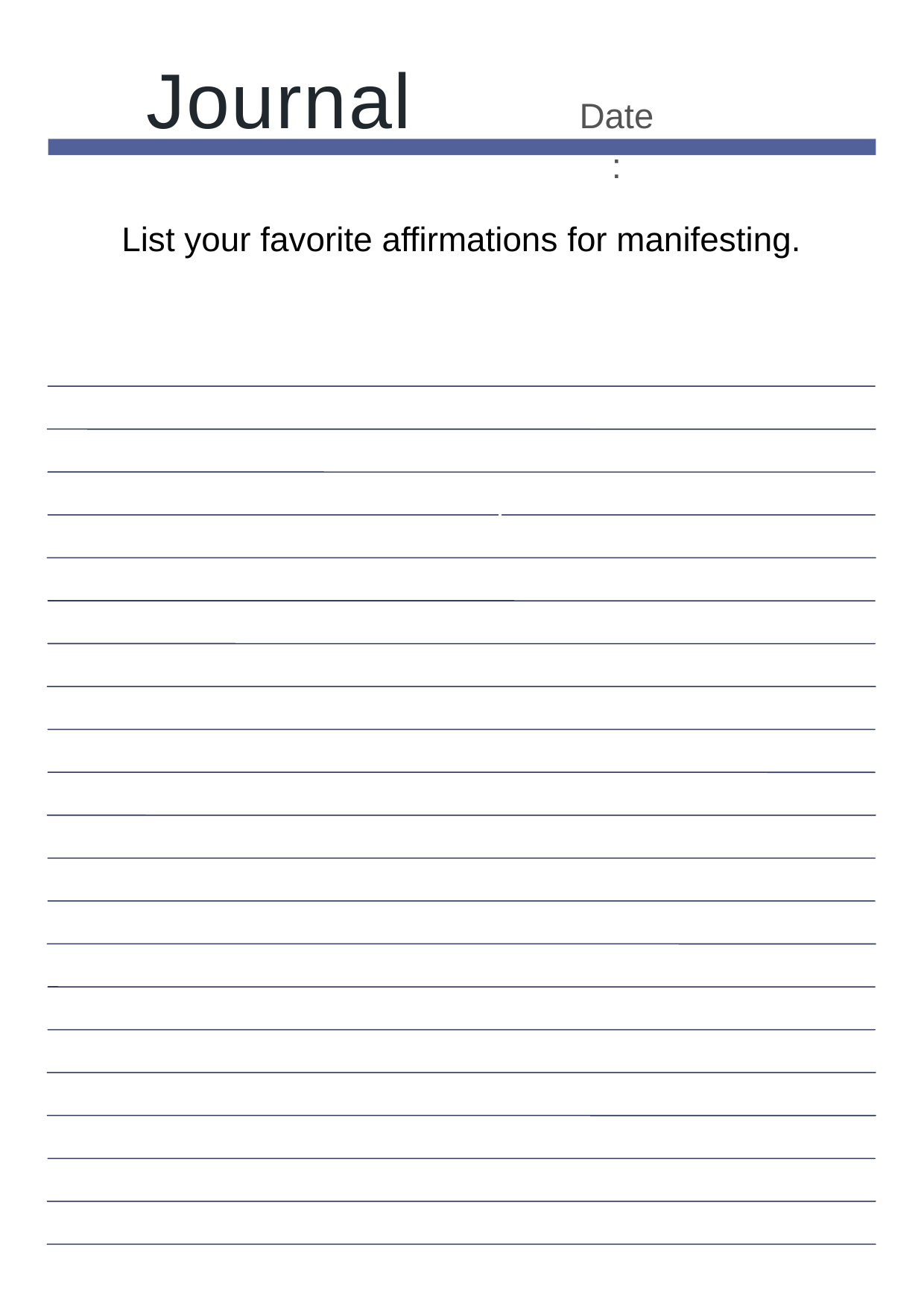

Journal
Date:

List your favorite affirmations for manifesting.

Journal Prompt Here